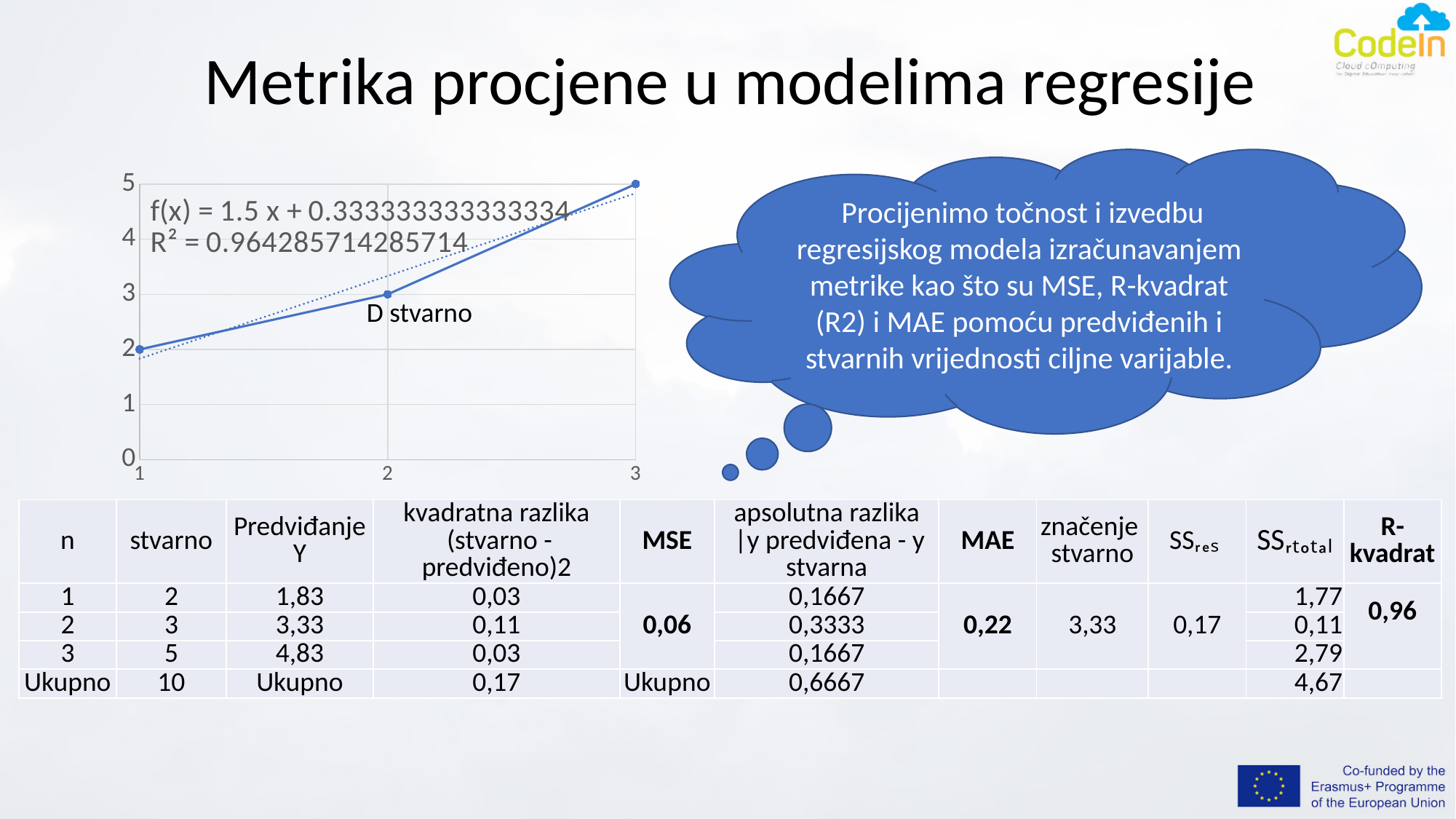

# Metrika procjene u modelima regresije
 Procijenimo točnost i izvedbu regresijskog modela izračunavanjem metrike kao što su MSE, R-kvadrat (R2) i MAE pomoću predviđenih i stvarnih vrijednosti ciljne varijable.

### Chart

| Category | Y real |
|---|---|
D stvarno
| n | stvarno | Predviđanje Y | kvadratna razlika (stvarno - predviđeno)2 | MSE | apsolutna razlika |y predviđena - y stvarna | MAE | značenje stvarno | SSᵣₑₛ | SSᵣₜₒₜₐₗ | R-kvadrat |
| --- | --- | --- | --- | --- | --- | --- | --- | --- | --- | --- |
| 1 | 2 | 1,83 | 0,03 | 0,06 | 0,1667 | 0,22 | 3,33 | 0,17 | 1,77 | 0,96 |
| 2 | 3 | 3,33 | 0,11 |  | 0,3333 |  |  |  | 0,11 |  |
| 3 | 5 | 4,83 | 0,03 |  | 0,1667 |  |  |  | 2,79 |  |
| Ukupno | 10 | Ukupno | 0,17 | Ukupno | 0,6667 |  |  |  | 4,67 |  |